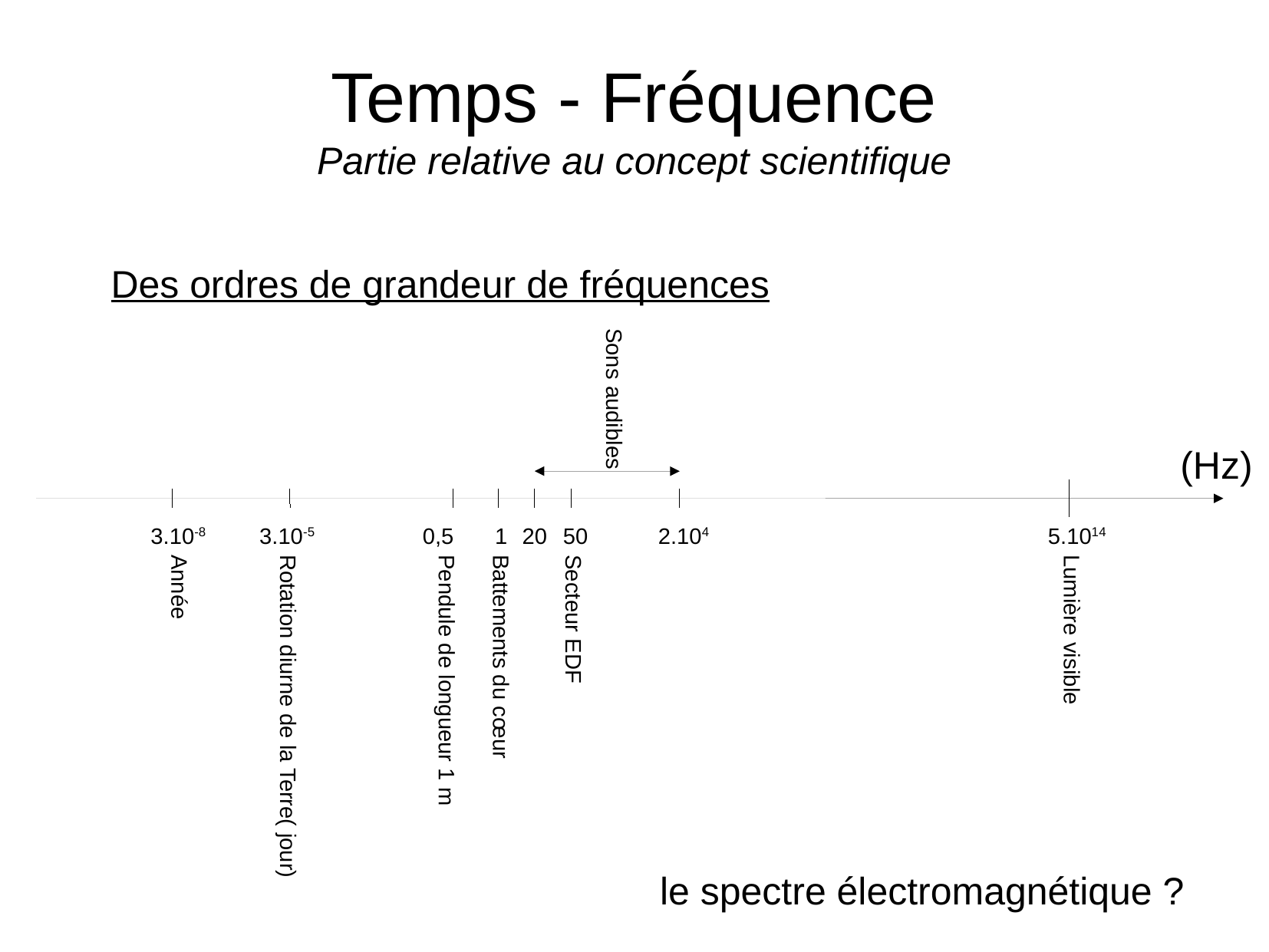

# Temps - Fréquence Partie relative au concept scientifique
Des ordres de grandeur de fréquences
Sons audibles
(Hz)

3.10-8
3.10-5
0,5
1
20
50
2.104
5.1014
Année
Secteur EDF
Lumière visible
Battements du cœur
Pendule de longueur 1 m
Rotation diurne de la Terre( jour)
le spectre électromagnétique ?